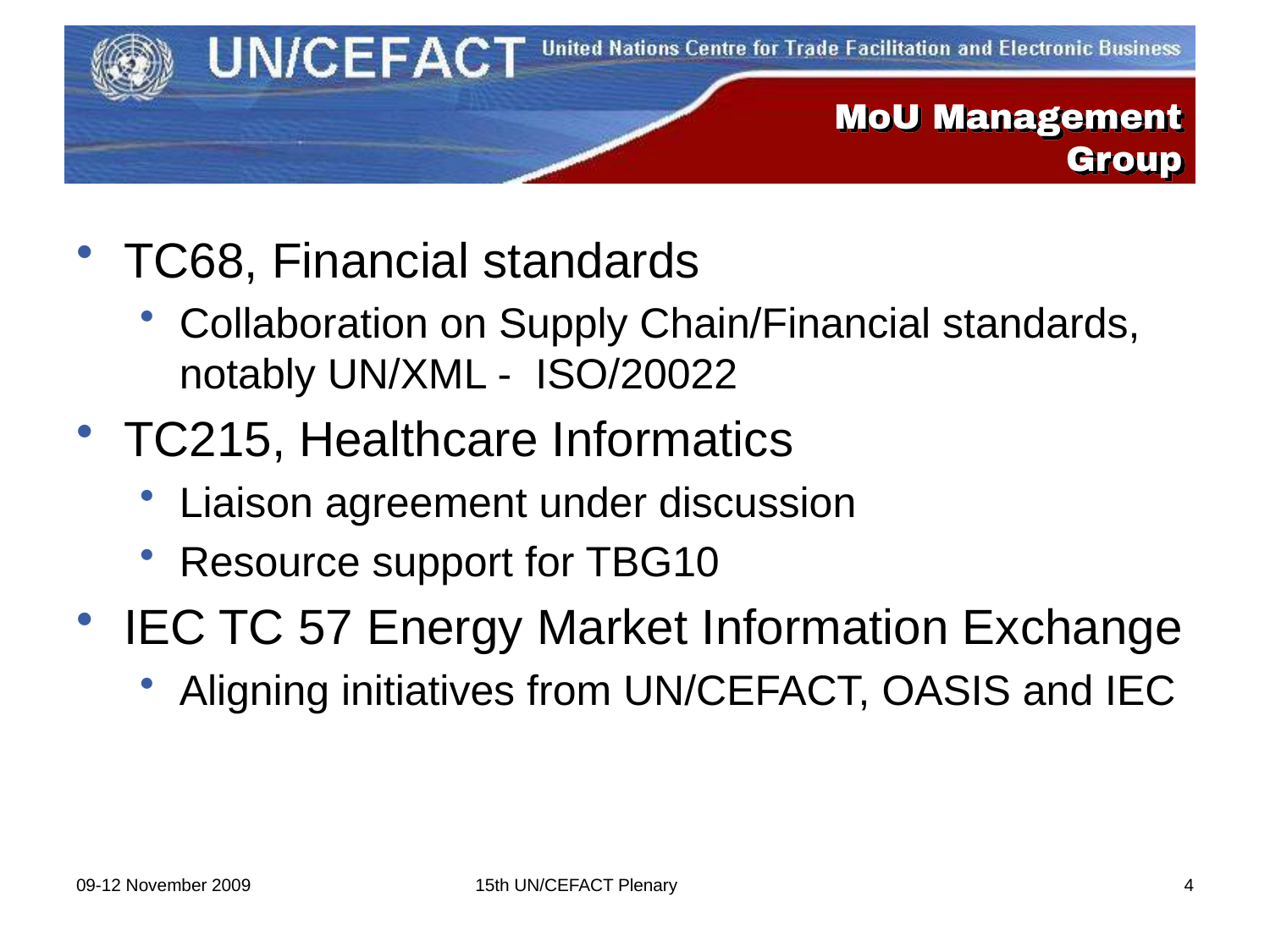

# MoU Management Group
TC68, Financial standards
Collaboration on Supply Chain/Financial standards, notably UN/XML -  ISO/20022
TC215, Healthcare Informatics
Liaison agreement under discussion
Resource support for TBG10
IEC TC 57 Energy Market Information Exchange
Aligning initiatives from UN/CEFACT, OASIS and IEC
09-12 November 2009
15th UN/CEFACT Plenary
4